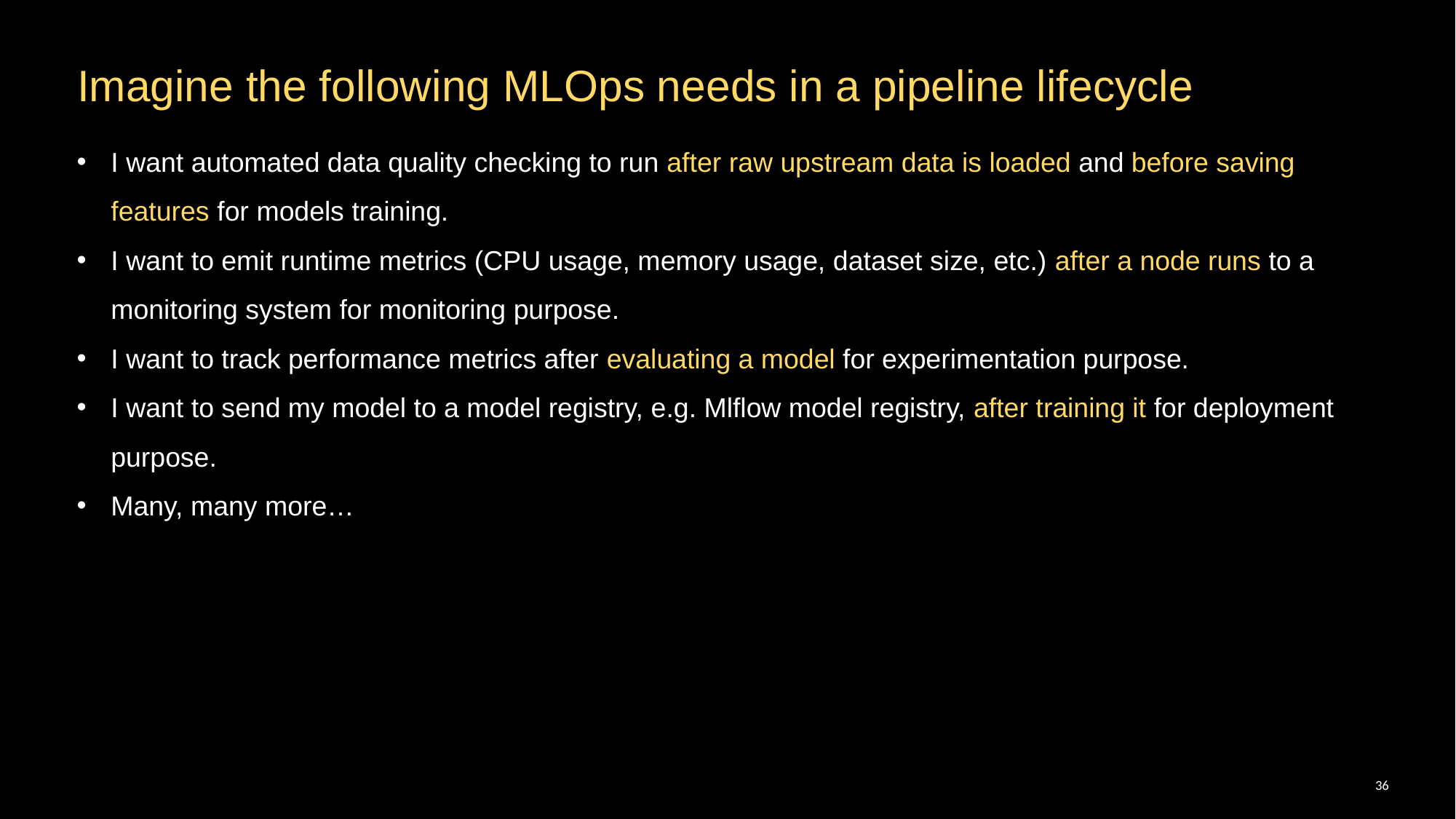

# Imagine the following MLOps needs in a pipeline lifecycle
I want automated data quality checking to run after raw upstream data is loaded and before saving features for models training.
I want to emit runtime metrics (CPU usage, memory usage, dataset size, etc.) after a node runs to a monitoring system for monitoring purpose.
I want to track performance metrics after evaluating a model for experimentation purpose.
I want to send my model to a model registry, e.g. Mlflow model registry, after training it for deployment purpose.
Many, many more…